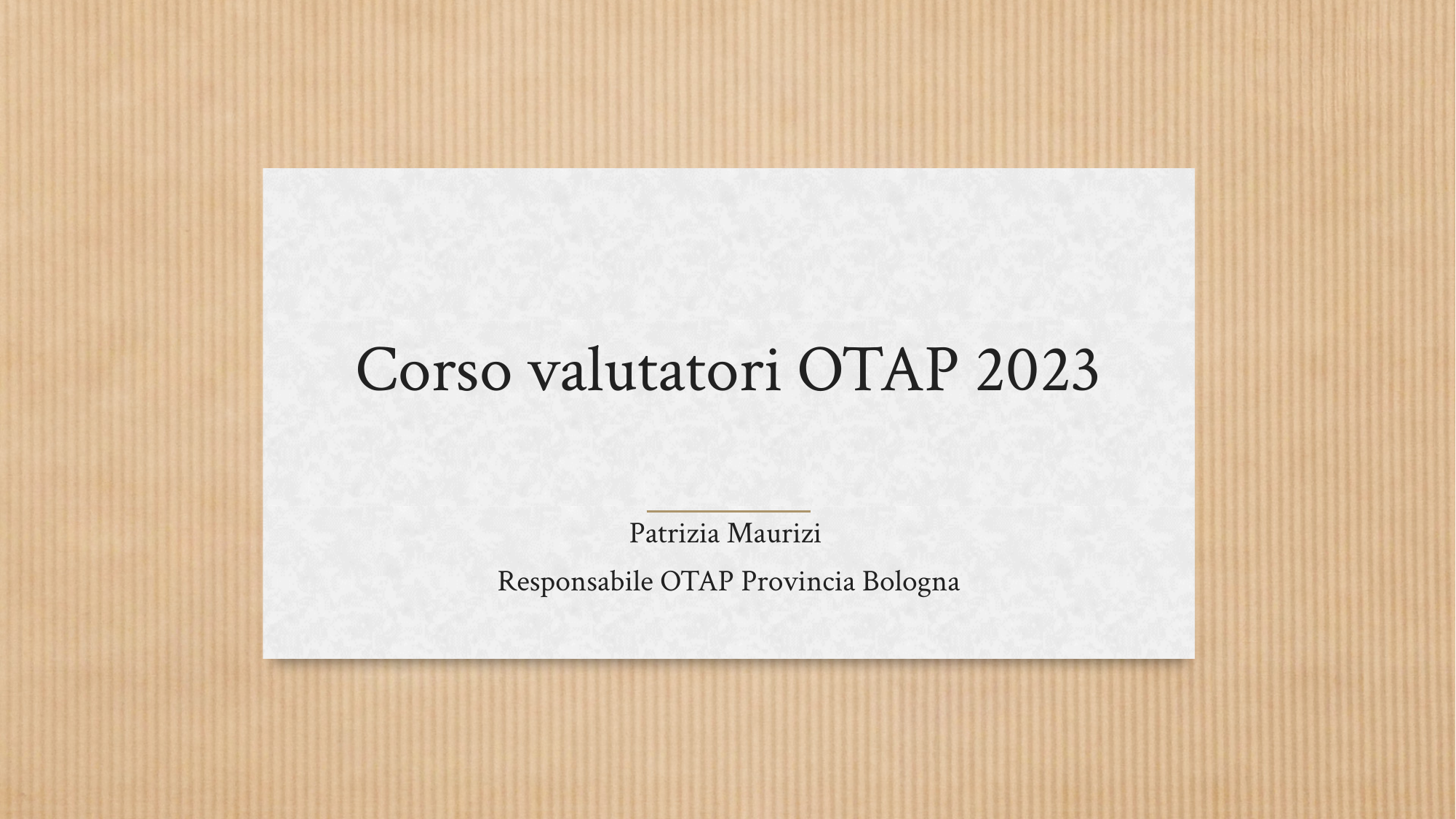

# Corso valutatori OTAP 2023
Patrizia Maurizi
Responsabile OTAP Provincia Bologna